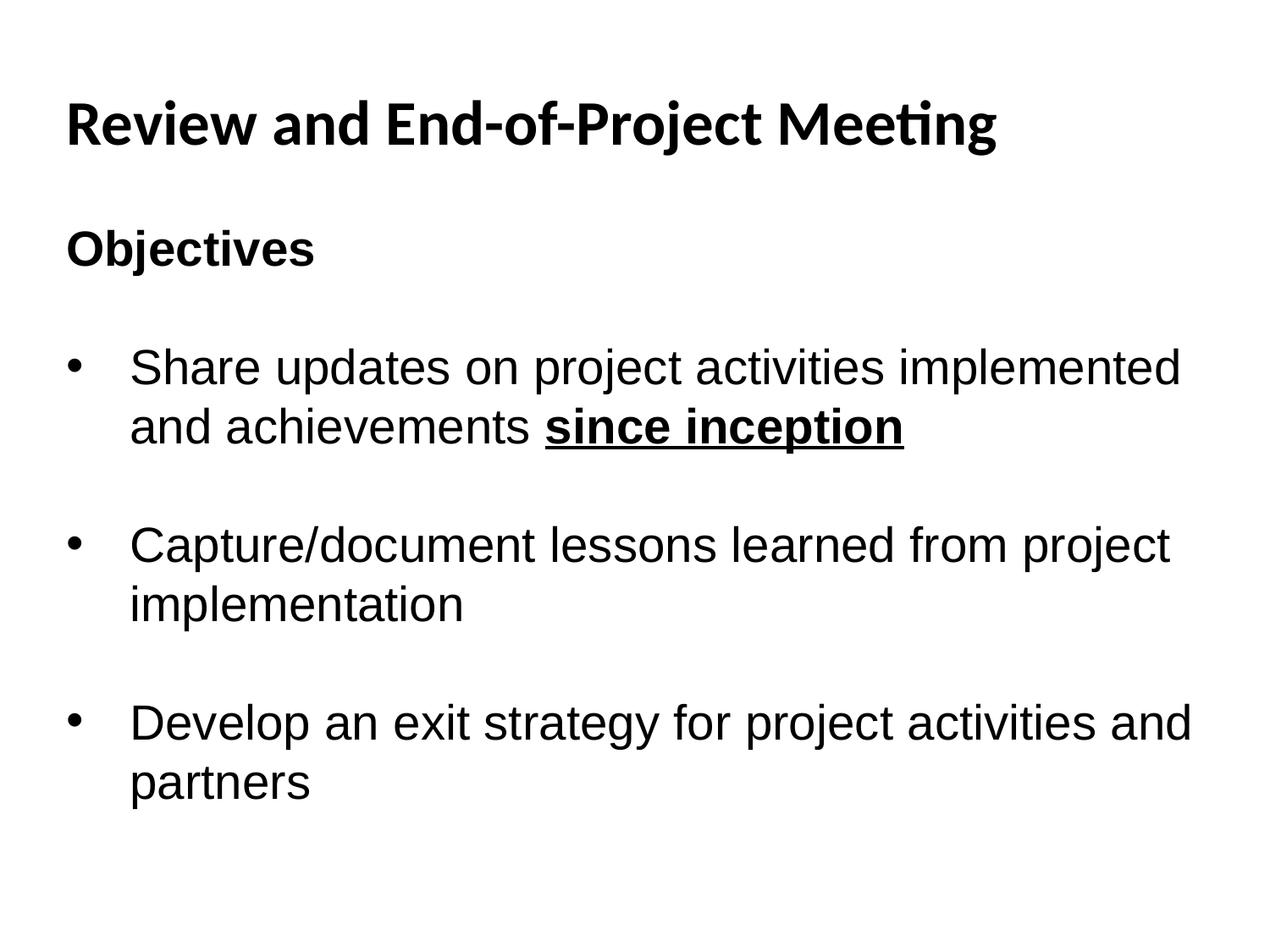

Review and End-of-Project Meeting

Objectives

Share updates on project activities implemented and achievements since inception

Capture/document lessons learned from project implementation

Develop an exit strategy for project activities and partners